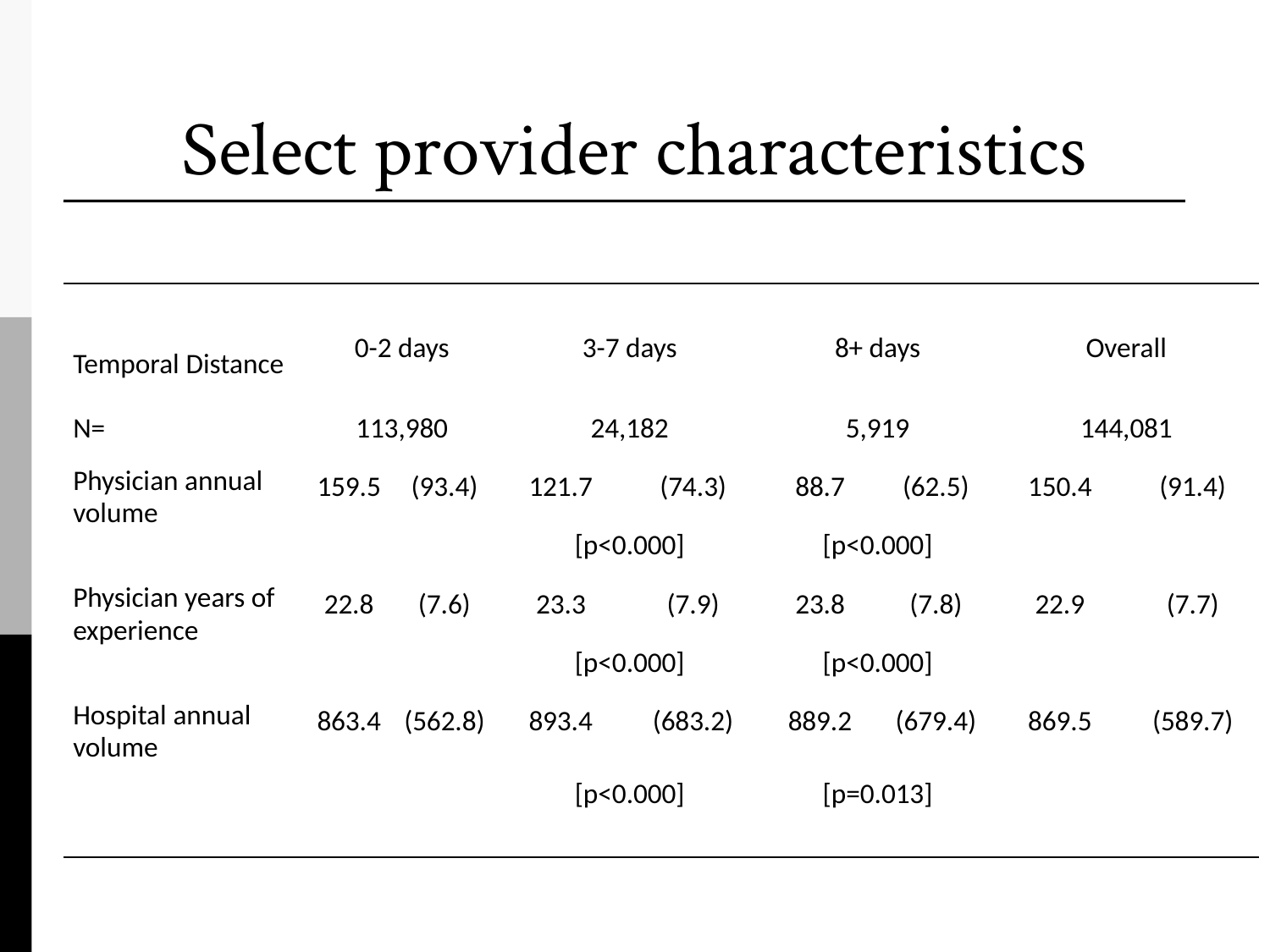

# Select provider characteristics
|  |  |  |  |  |  |  |  |  |
| --- | --- | --- | --- | --- | --- | --- | --- | --- |
| Temporal Distance | 0-2 days |  | 3-7 days |  | 8+ days |  | Overall |  |
| N= | 113,980 |  | 24,182 |  | 5,919 |  | 144,081 |  |
| Physician annual volume | 159.5 | (93.4) | 121.7 | (74.3) | 88.7 | (62.5) | 150.4 | (91.4) |
|  |  |  | [p<0.000] |  | [p<0.000] |  |  |  |
| Physician years of experience | 22.8 | (7.6) | 23.3 | (7.9) | 23.8 | (7.8) | 22.9 | (7.7) |
|  |  |  | [p<0.000] |  | [p<0.000] |  |  |  |
| Hospital annual volume | 863.4 | (562.8) | 893.4 | (683.2) | 889.2 | (679.4) | 869.5 | (589.7) |
|  |  |  | [p<0.000] |  | [p=0.013] |  |  |  |
|  |  |  |  |  |  |  |  |  |